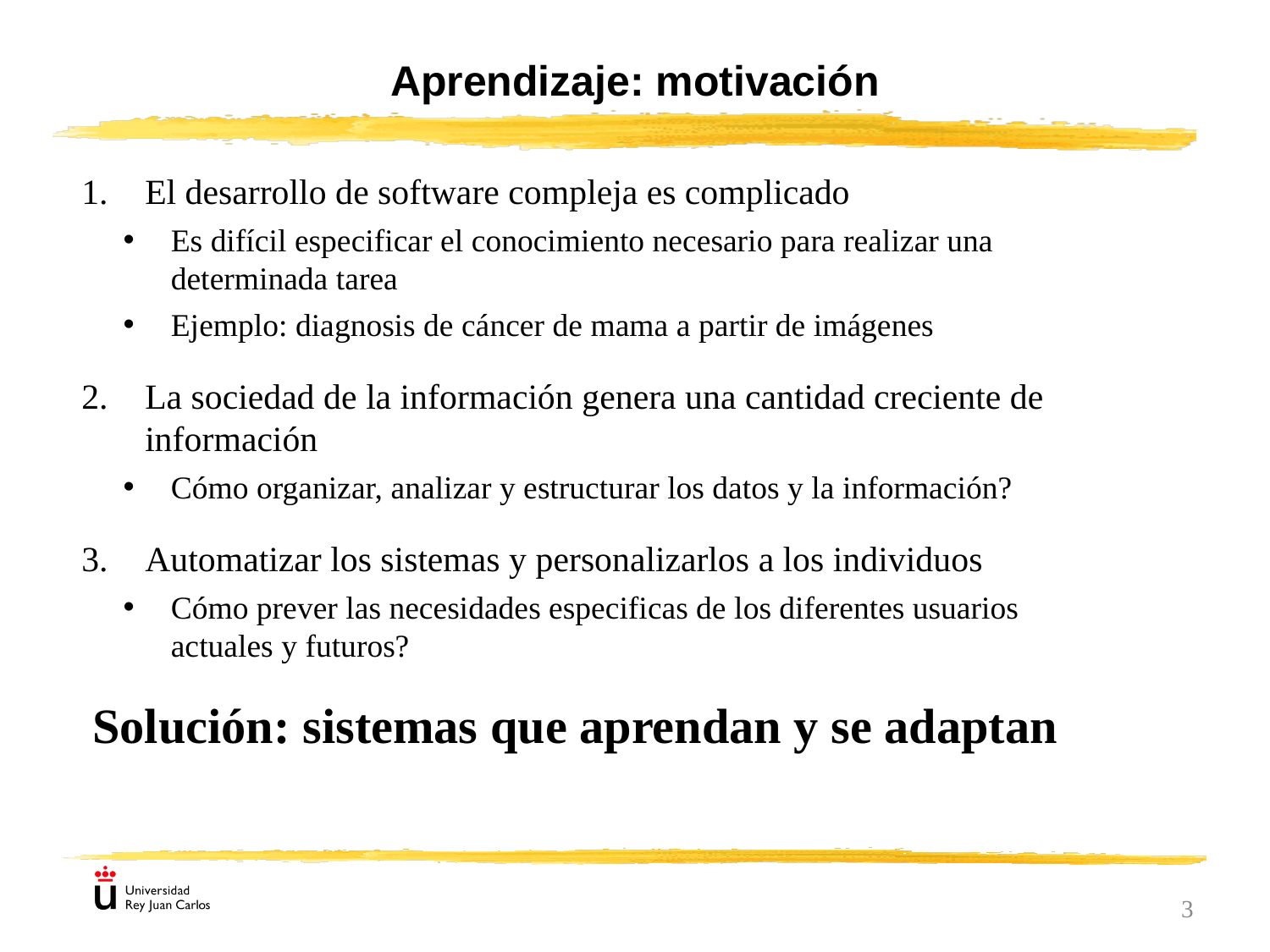

Aprendizaje: motivación
El desarrollo de software compleja es complicado
Es difícil especificar el conocimiento necesario para realizar una determinada tarea
Ejemplo: diagnosis de cáncer de mama a partir de imágenes
La sociedad de la información genera una cantidad creciente de información
Cómo organizar, analizar y estructurar los datos y la información?
Automatizar los sistemas y personalizarlos a los individuos
Cómo prever las necesidades especificas de los diferentes usuarios actuales y futuros?
Solución: sistemas que aprendan y se adaptan

3